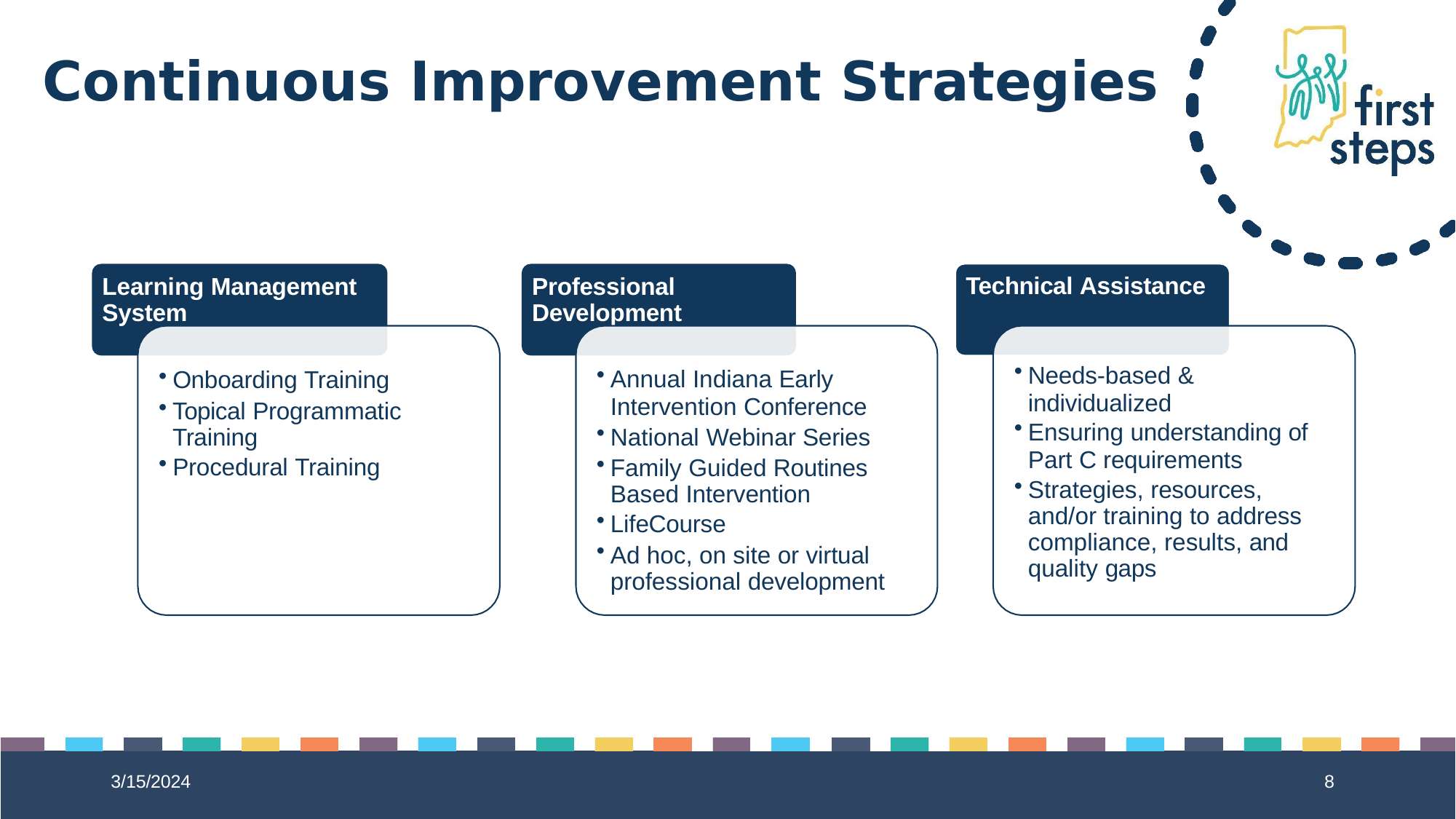

# Continuous Improvement Strategies

Learning Management System
Professional Development
Technical Assistance

Needs-based &
individualized
Ensuring understanding of
Part C requirements
Strategies, resources, and/or training to address compliance, results, and quality gaps
Onboarding Training
Topical Programmatic Training
Procedural Training
Annual Indiana Early
Intervention Conference
National Webinar Series
Family Guided Routines Based Intervention
LifeCourse
Ad hoc, on site or virtual professional development
3/15/2024
8